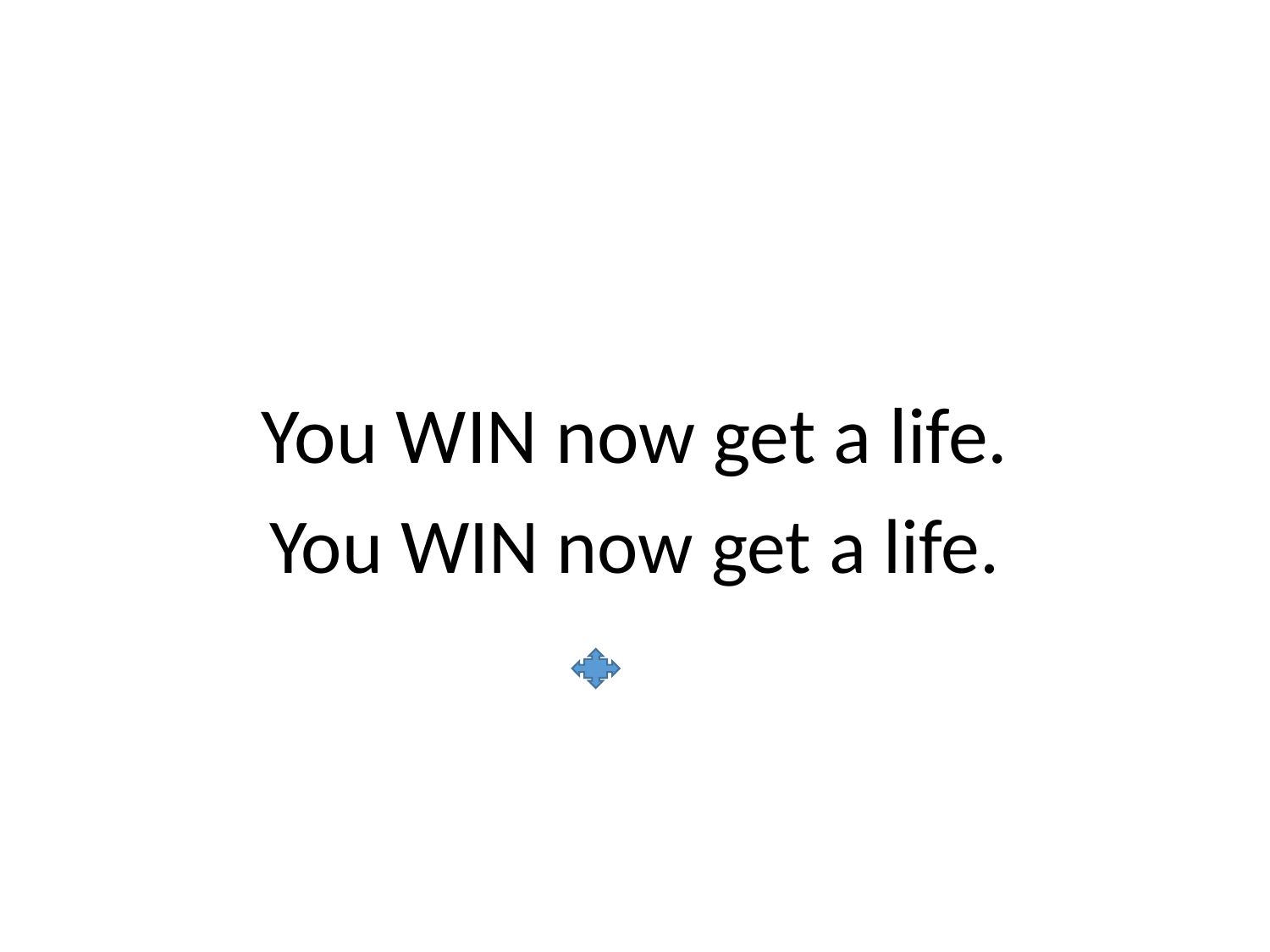

# You WIN now get a life.
You WIN now get a life.